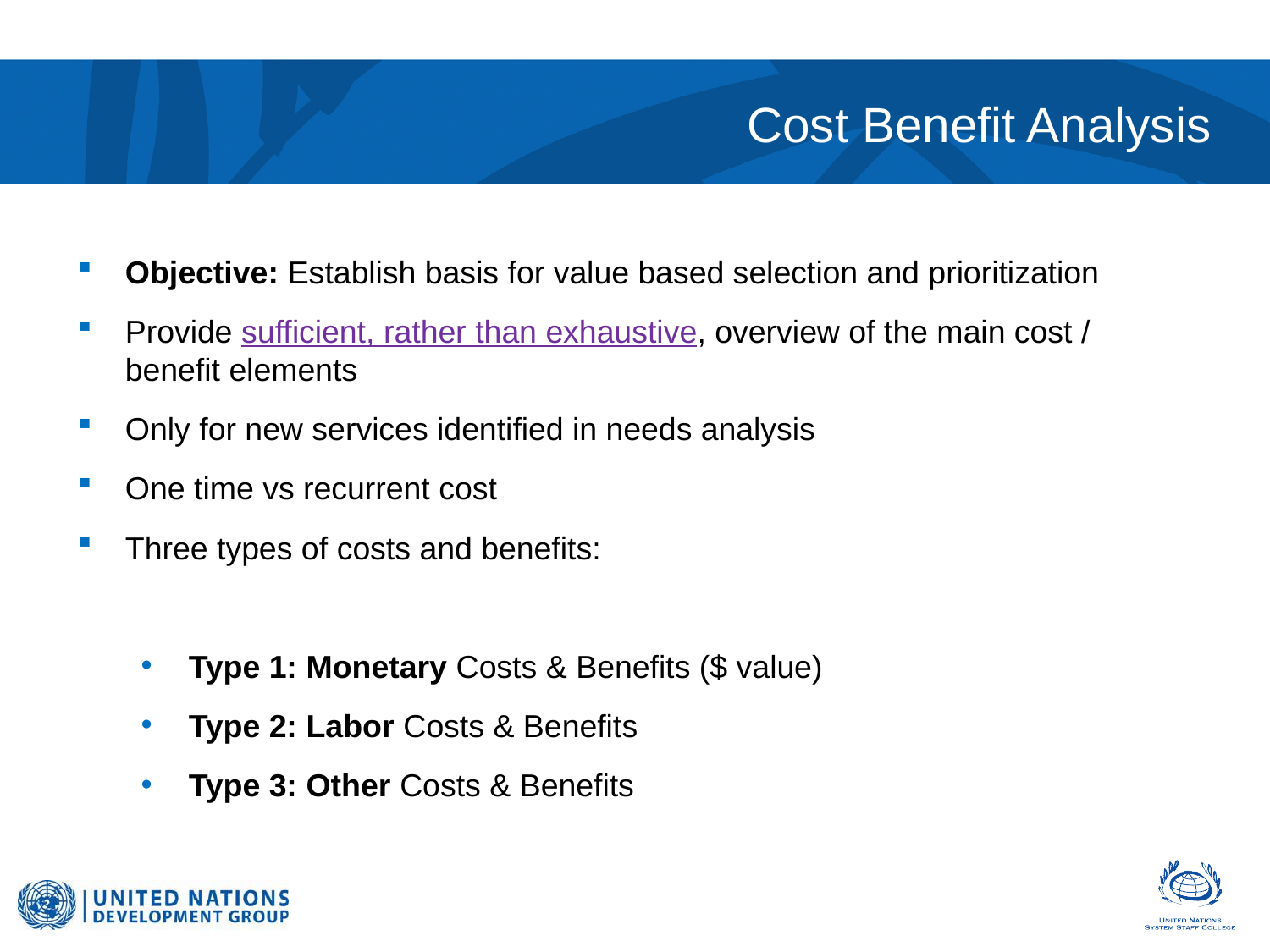

# Cost Benefit Analysis
Objective: Establish basis for value based selection and prioritization
Provide sufficient, rather than exhaustive, overview of the main cost / benefit elements
Only for new services identified in needs analysis
One time vs recurrent cost
Three types of costs and benefits:

Type 1: Monetary Costs & Benefits ($ value)
Type 2: Labor Costs & Benefits
Type 3: Other Costs & Benefits